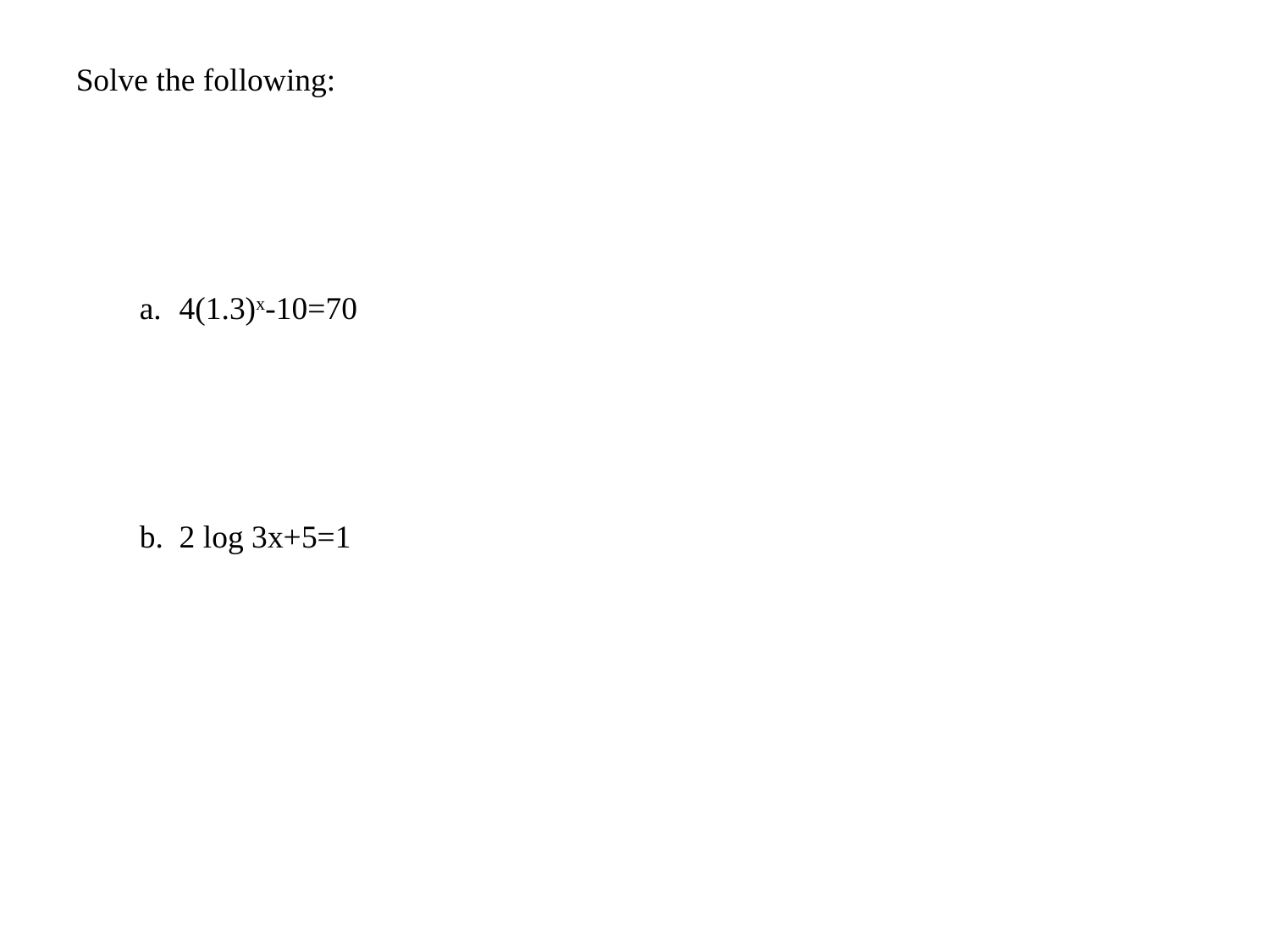

Solve the following:
4(1.3)x-10=70
2 log 3x+5=1